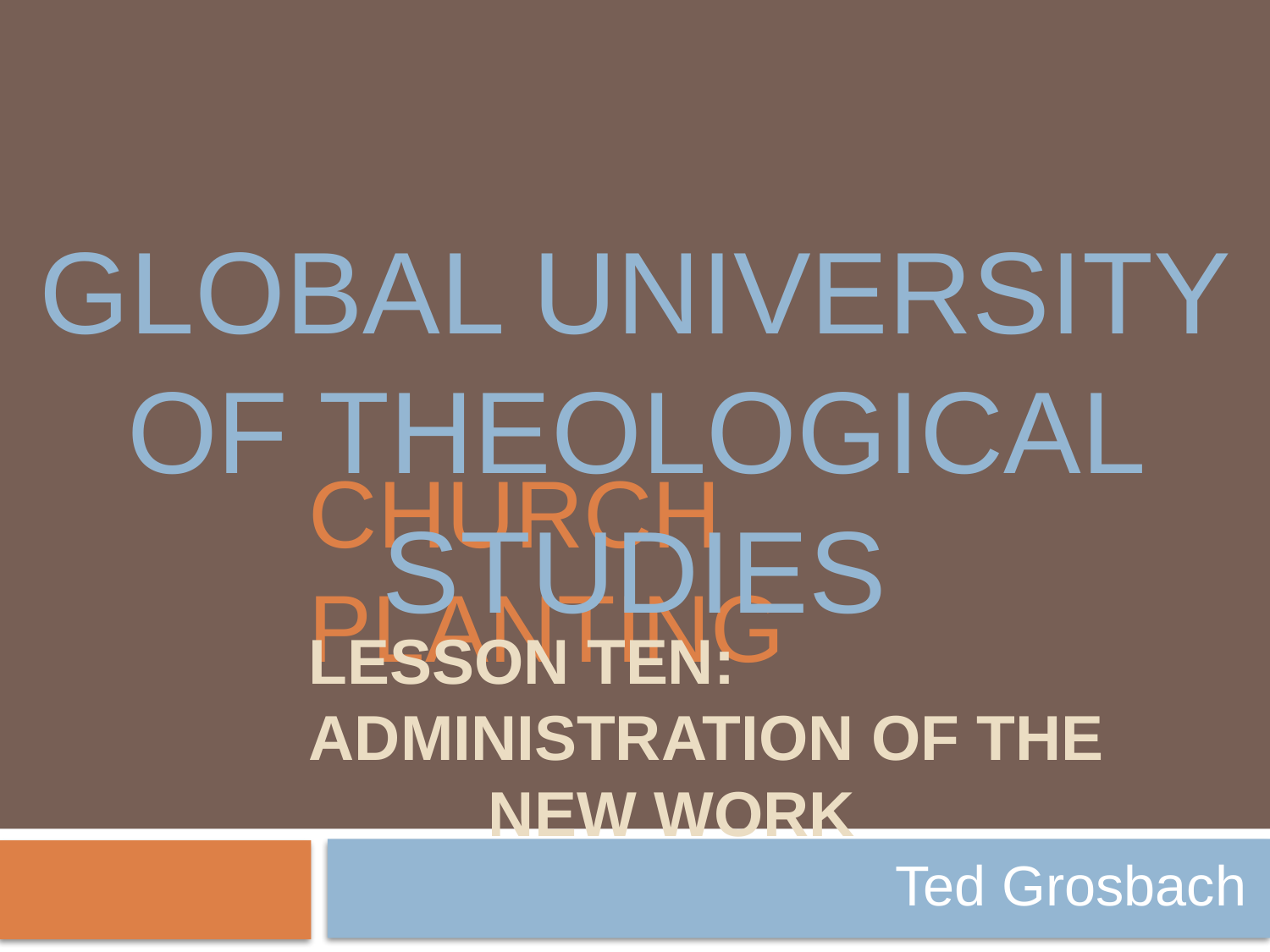

GLOBAL UNIVERSITY OF THEOLOGICAL STUDIES
# Church Planting
Lesson Ten: Administration of the 		   New Work
Ted Grosbach